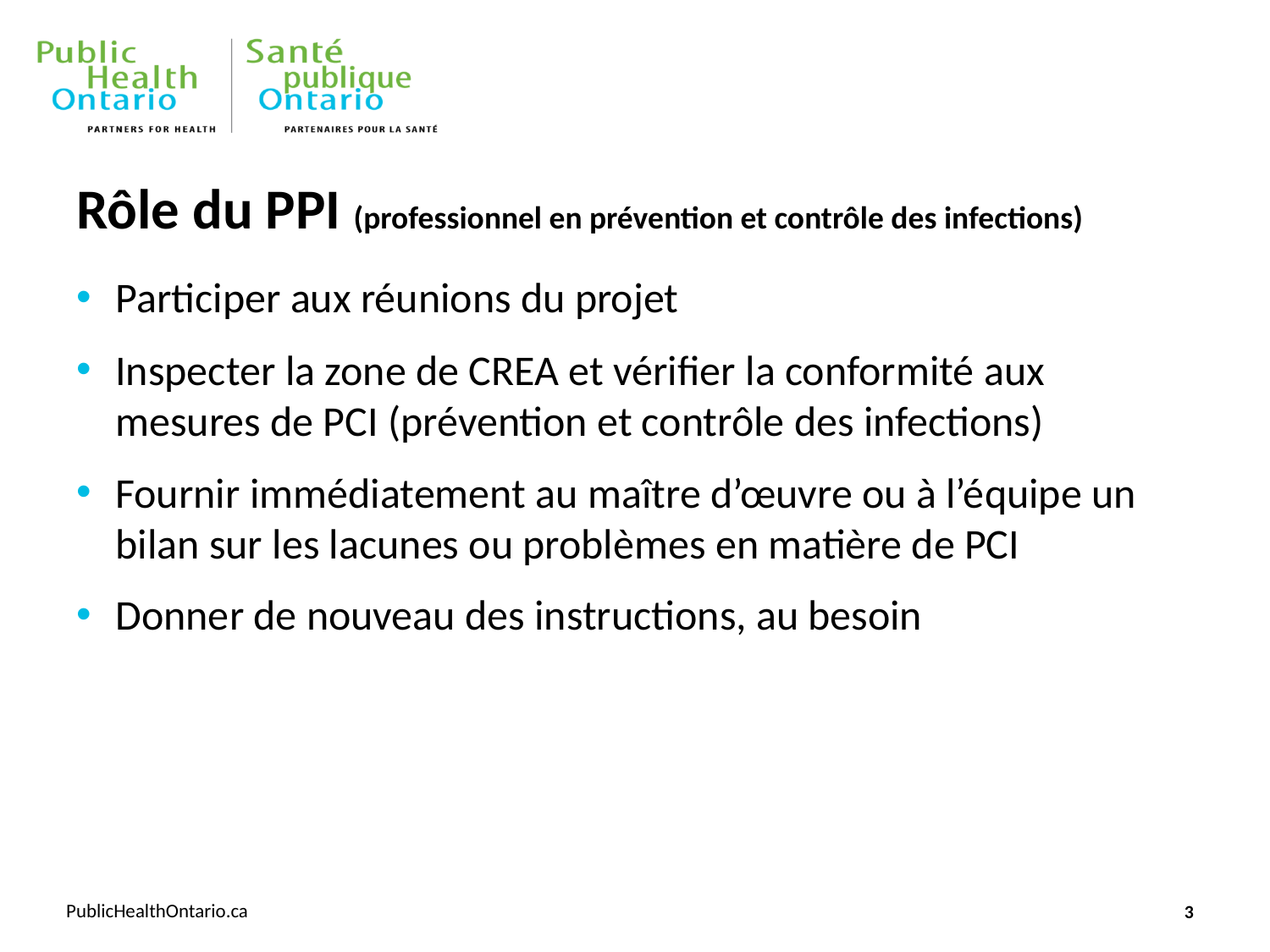

# Rôle du PPI (professionnel en prévention et contrôle des infections)
Participer aux réunions du projet
Inspecter la zone de CREA et vérifier la conformité aux mesures de PCI (prévention et contrôle des infections)
Fournir immédiatement au maître d’œuvre ou à l’équipe un bilan sur les lacunes ou problèmes en matière de PCI
Donner de nouveau des instructions, au besoin
3